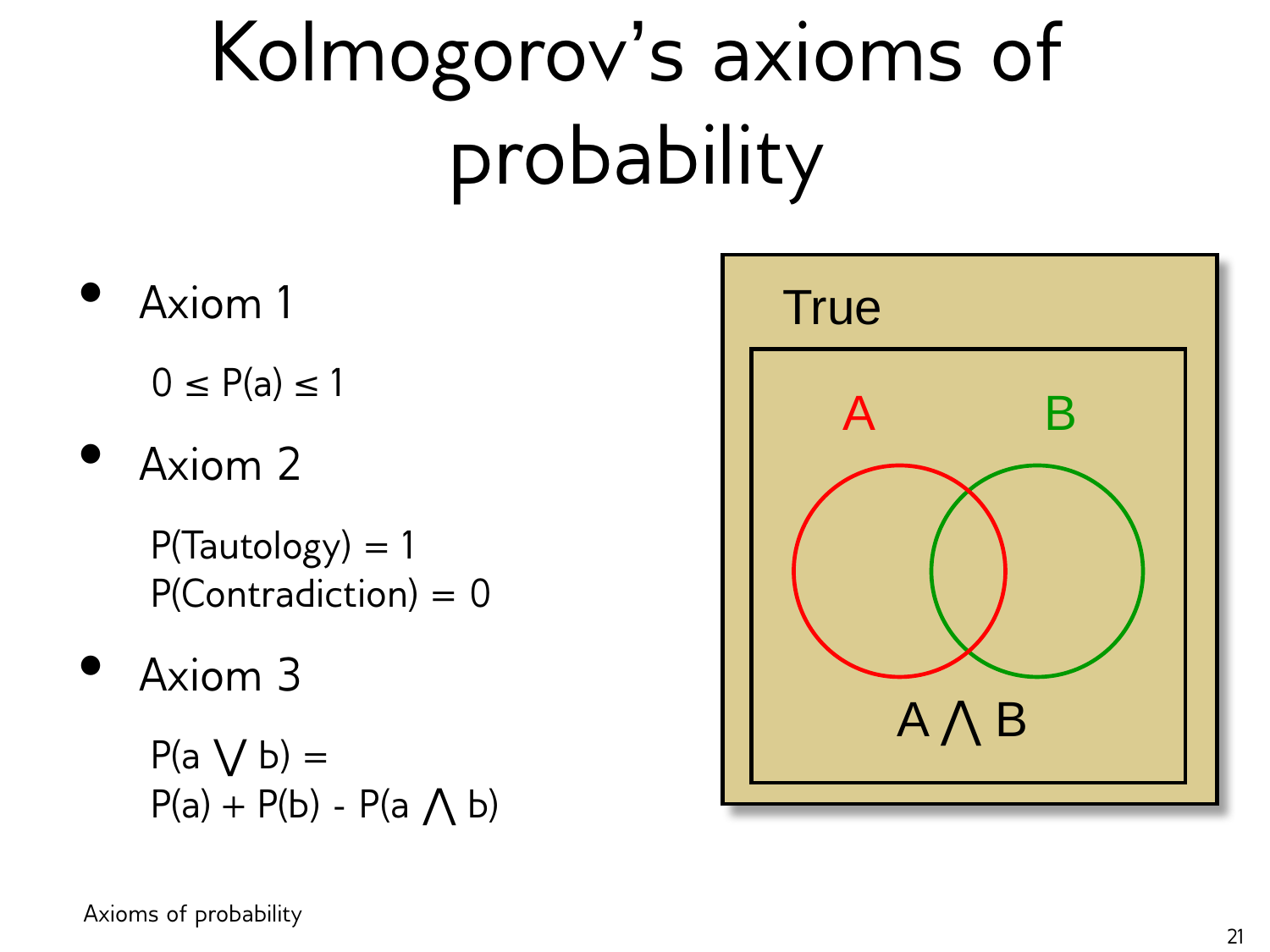

# Kolmogorov’s axioms of probability
Axiom 1
	0 ≤ P(a) ≤ 1
Axiom 2
	P(Tautology) = 1
P(Contradiction) = 0
Axiom 3
	P(a ⋁ b) =
P(a) + P(b) - P(a ⋀ b)

True

A
B

A ⋀ B
Axioms of probability
21